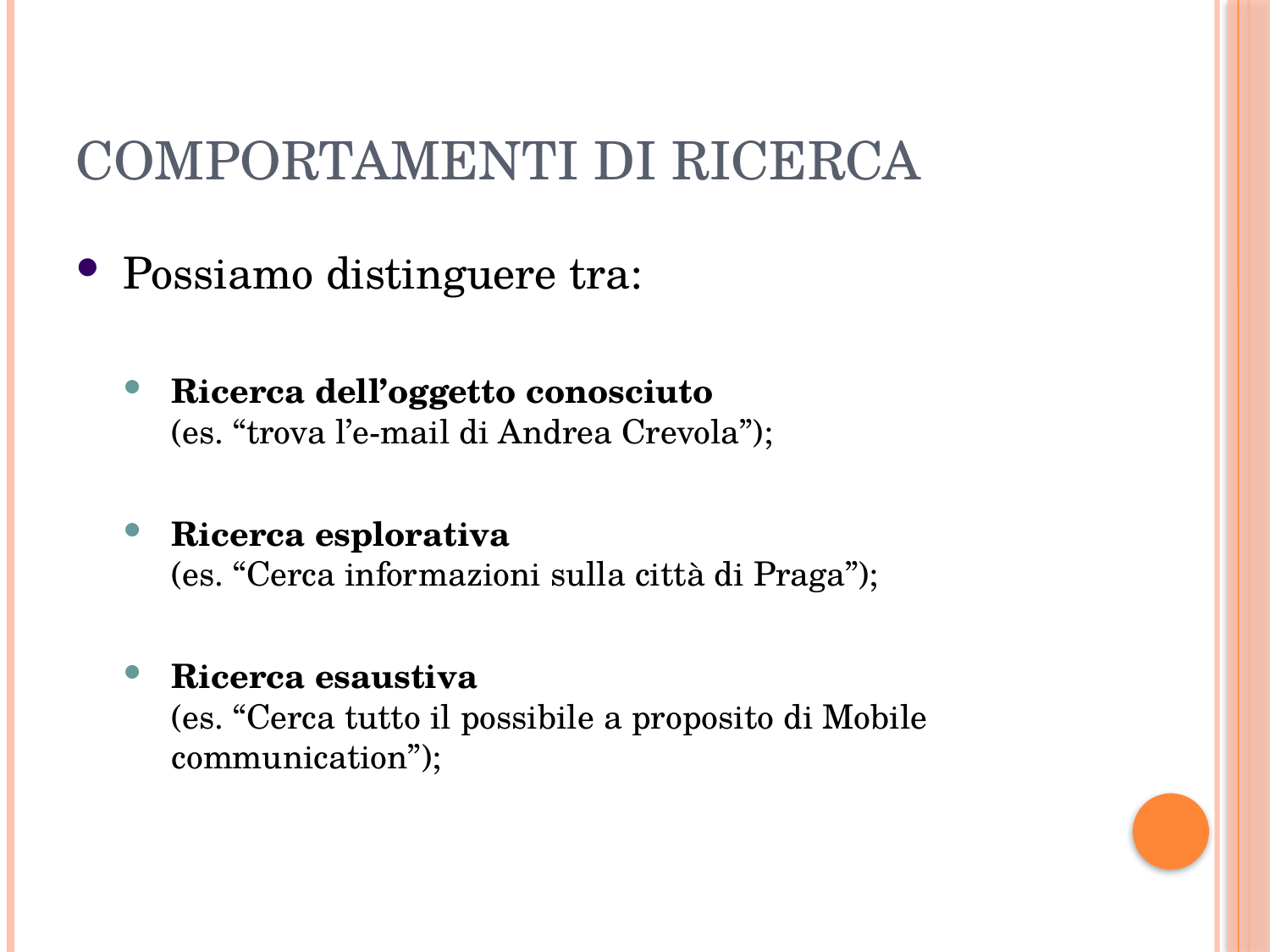

Comportamenti di ricerca
Possiamo distinguere tra:

Ricerca dell’oggetto conosciuto
(es. “trova l’e-mail di Andrea Crevola”);

Ricerca esplorativa
(es. “Cerca informazioni sulla città di Praga”);

Ricerca esaustiva
(es. “Cerca tutto il possibile a proposito di Mobile communication”);
5